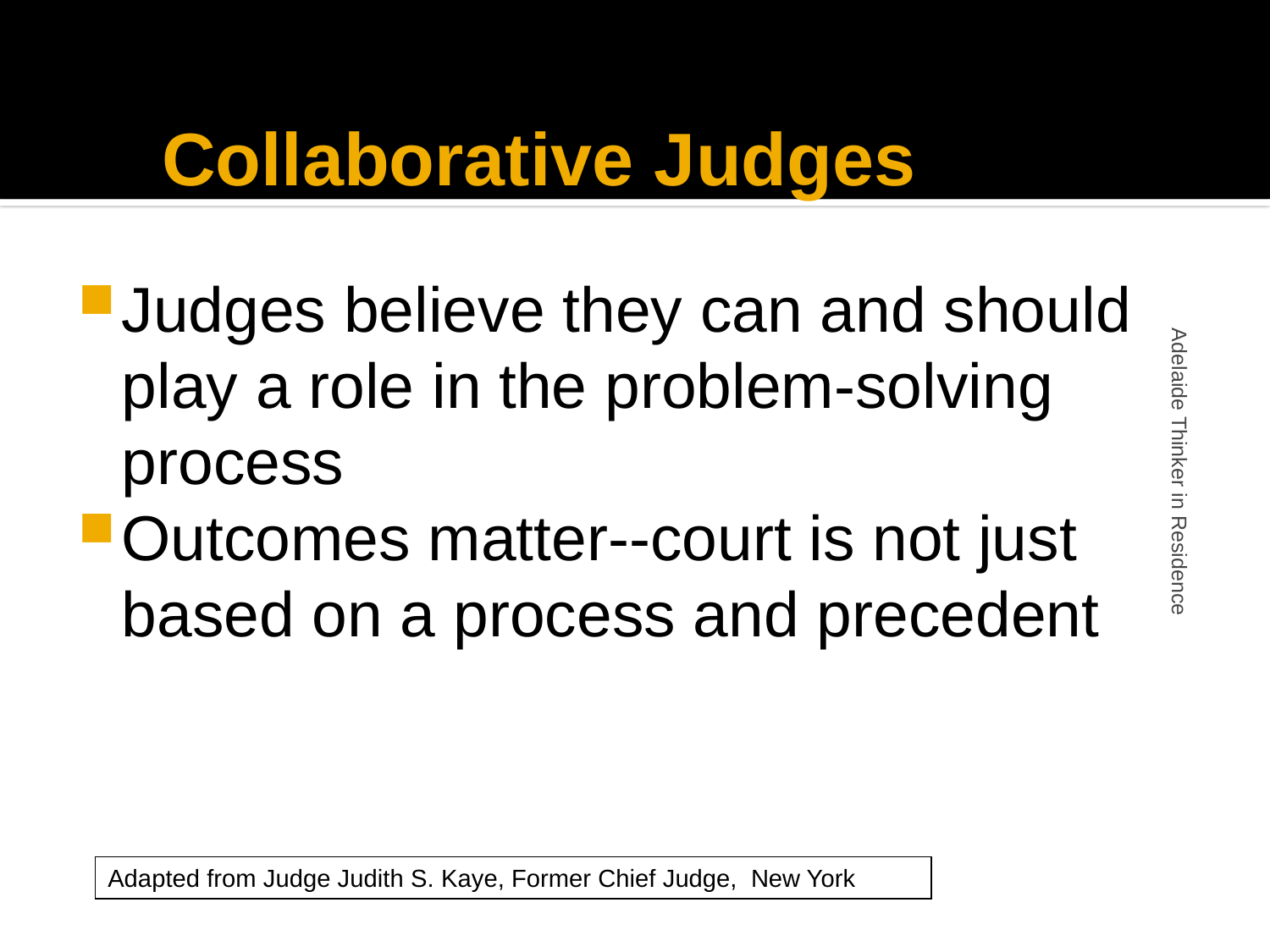

# Collaborative Judges

Judges believe they can and should play a role in the problem-solving process
Outcomes matter--court is not just based on a process and precedent

Adelaide Thinker in Residence
Adapted from Judge Judith S. Kaye, Former Chief Judge,  New York